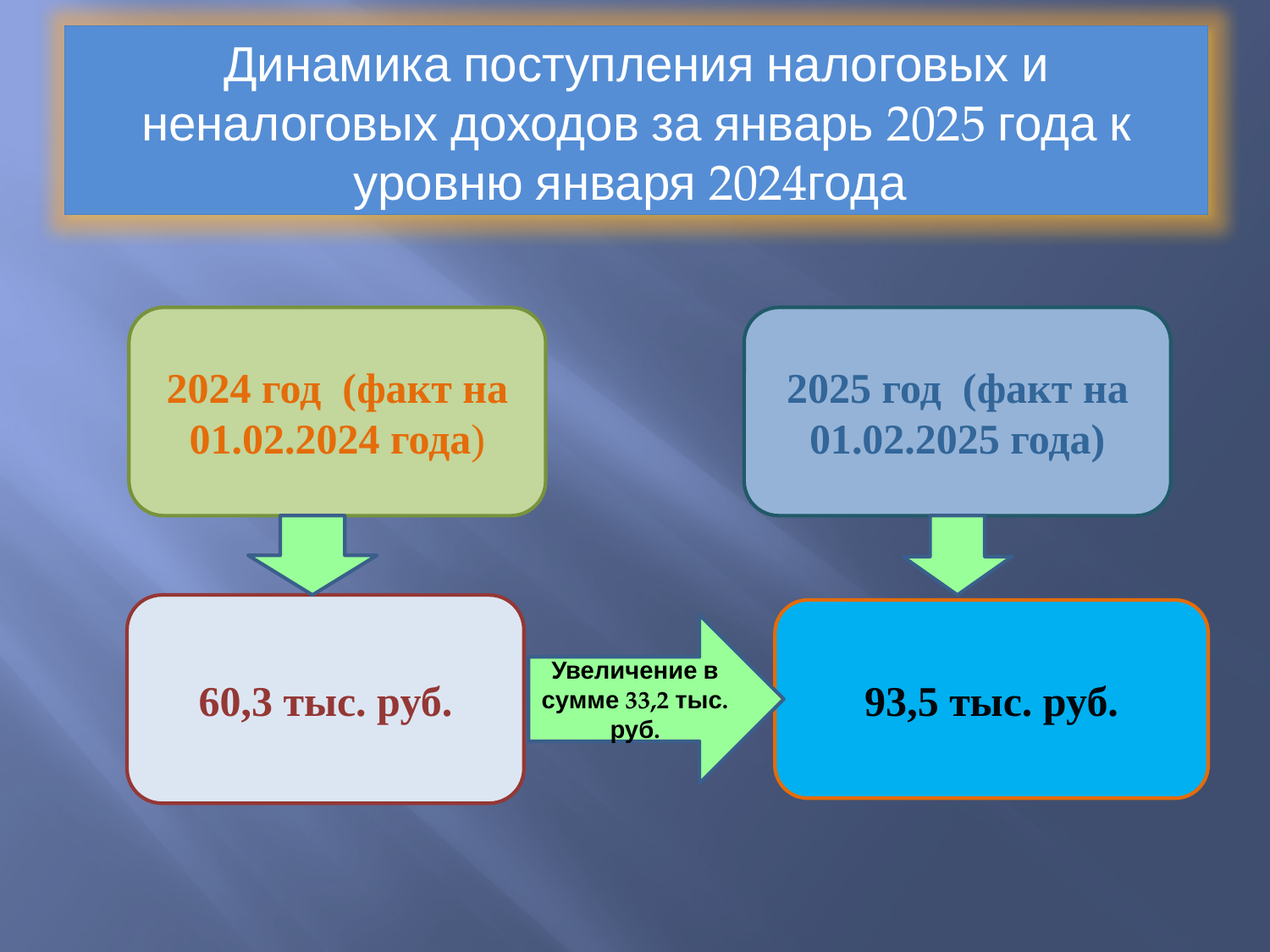

Динамика поступления налоговых и неналоговых доходов за январь 2025 года к уровню января 2024года
2024 год  (факт на 01.02.2024 года)
2025 год  (факт на 01.02.2025 года)

60,3 тыс. руб.
93,5 тыс. руб.
Увеличение в сумме 33,2 тыс. руб.